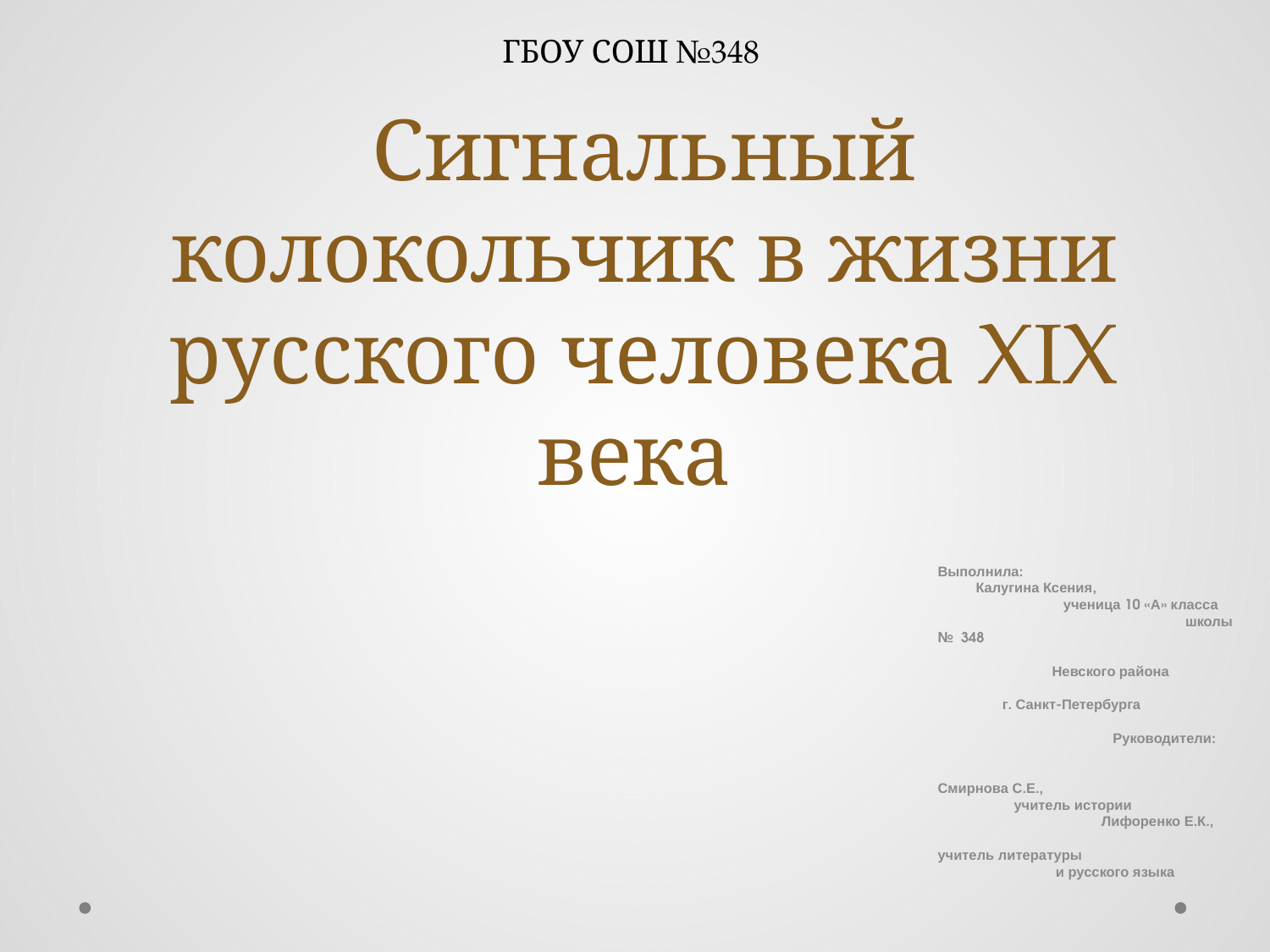

ГБОУ СОШ №348
# Сигнальный колокольчик в жизни русского человека XIX века
Выполнила:                                                                   Калугина Ксения,                                                                      ученица 10 «А» класса                                                                      школы №  348                                                                                                                                                                                Невского района                                                                                                                  г. Санкт-Петербурга                                                                                                                                                       Руководители:                                                                                                                                                             Смирнова С.Е.,                                                                       учитель истории                                                                       Лифоренко Е.К.,                                                                         учитель литературы                                                                        и русского языка